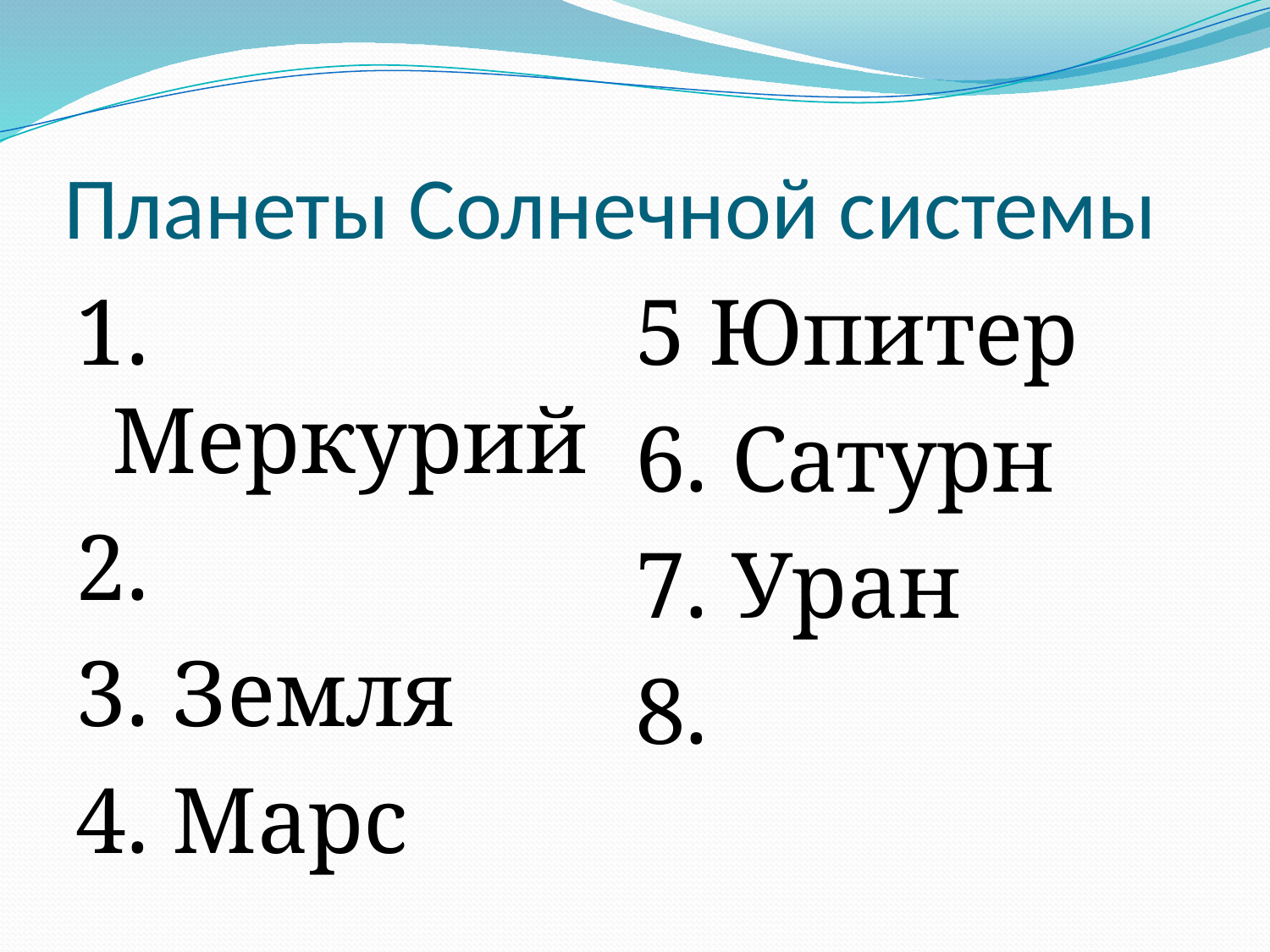

# Планеты Солнечной системы
1. Меркурий
2.
3. Земля
4. Марс
5 Юпитер
6. Сатурн
7. Уран
8.